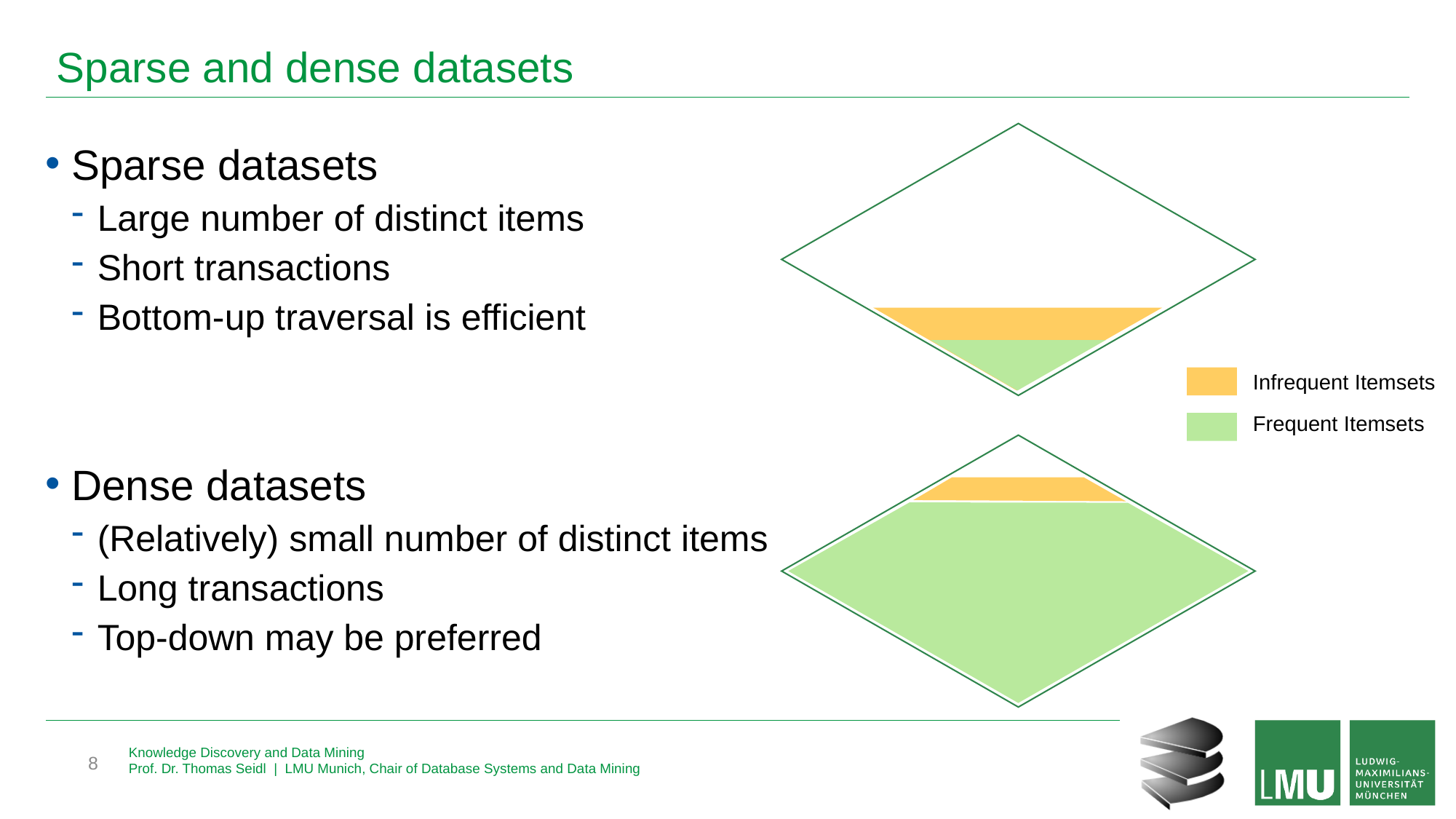

# Sparse and dense datasets

Infrequent Itemsets
Frequent Itemsets

Sparse datasets
Large number of distinct items
Short transactions
Bottom-up traversal is efficient

Dense datasets
(Relatively) small number of distinct items
Long transactions
Top-down may be preferred
8